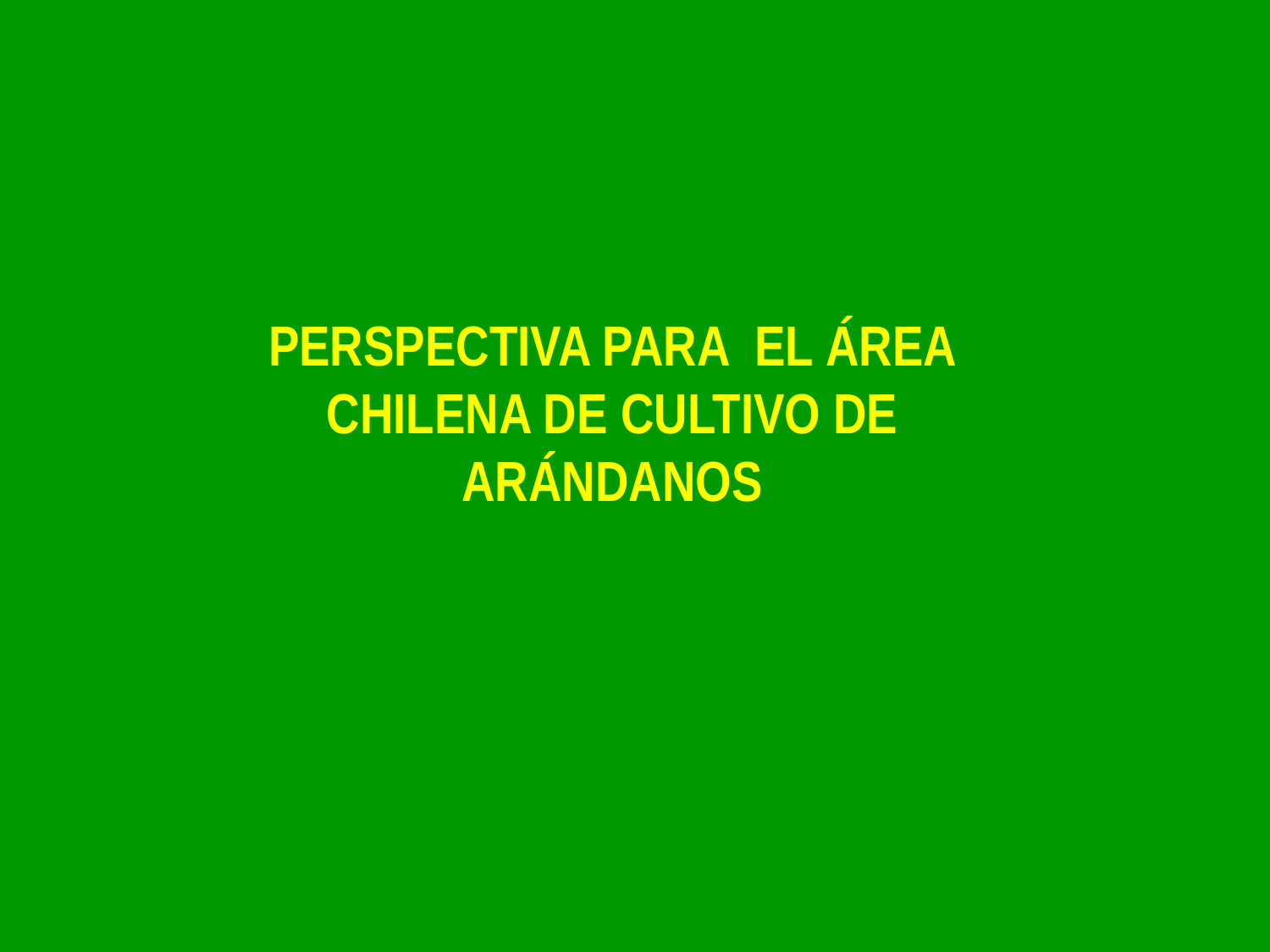

PERSPECTIVA PARA  EL ÁREA CHILENA DE CULTIVO DE ARÁNDANOS